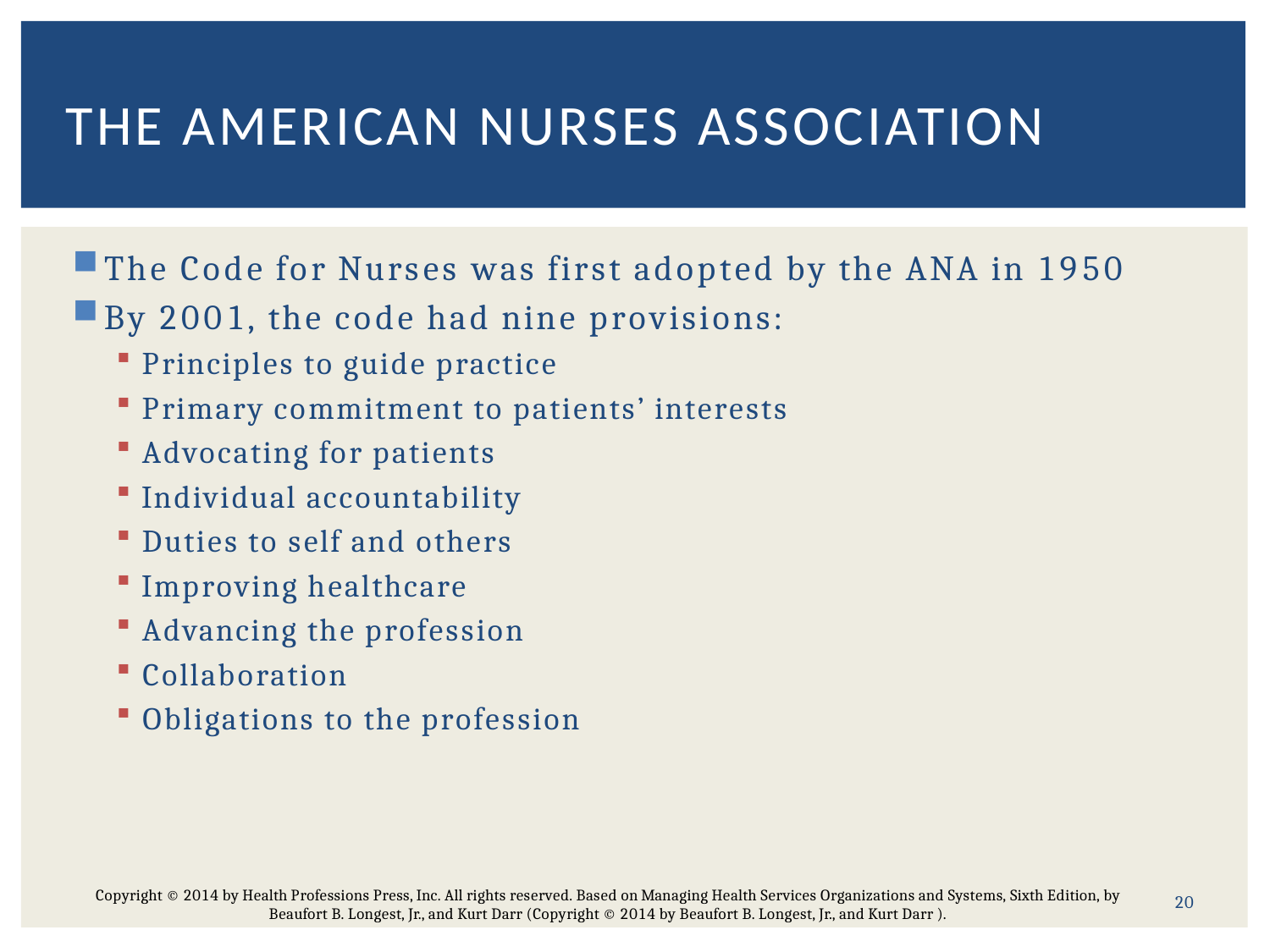

# The American nurses association
The Code for Nurses was first adopted by the ANA in 1950
By 2001, the code had nine provisions:
Principles to guide practice
Primary commitment to patients’ interests
Advocating for patients
Individual accountability
Duties to self and others
Improving healthcare
Advancing the profession
Collaboration
Obligations to the profession

20